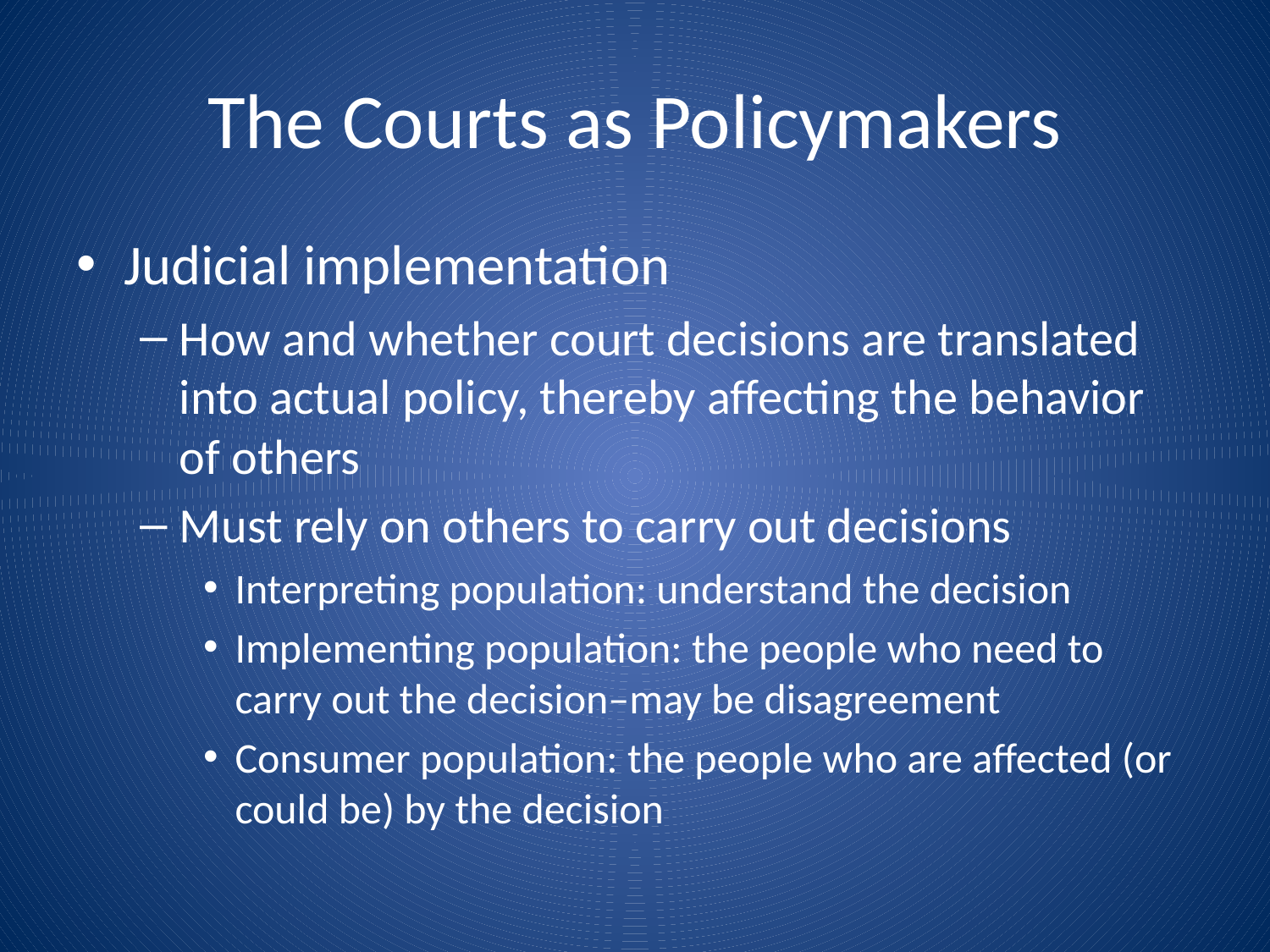

# The Courts as Policymakers
Judicial implementation
How and whether court decisions are translated into actual policy, thereby affecting the behavior of others
Must rely on others to carry out decisions
Interpreting population: understand the decision
Implementing population: the people who need to carry out the decision–may be disagreement
Consumer population: the people who are affected (or could be) by the decision